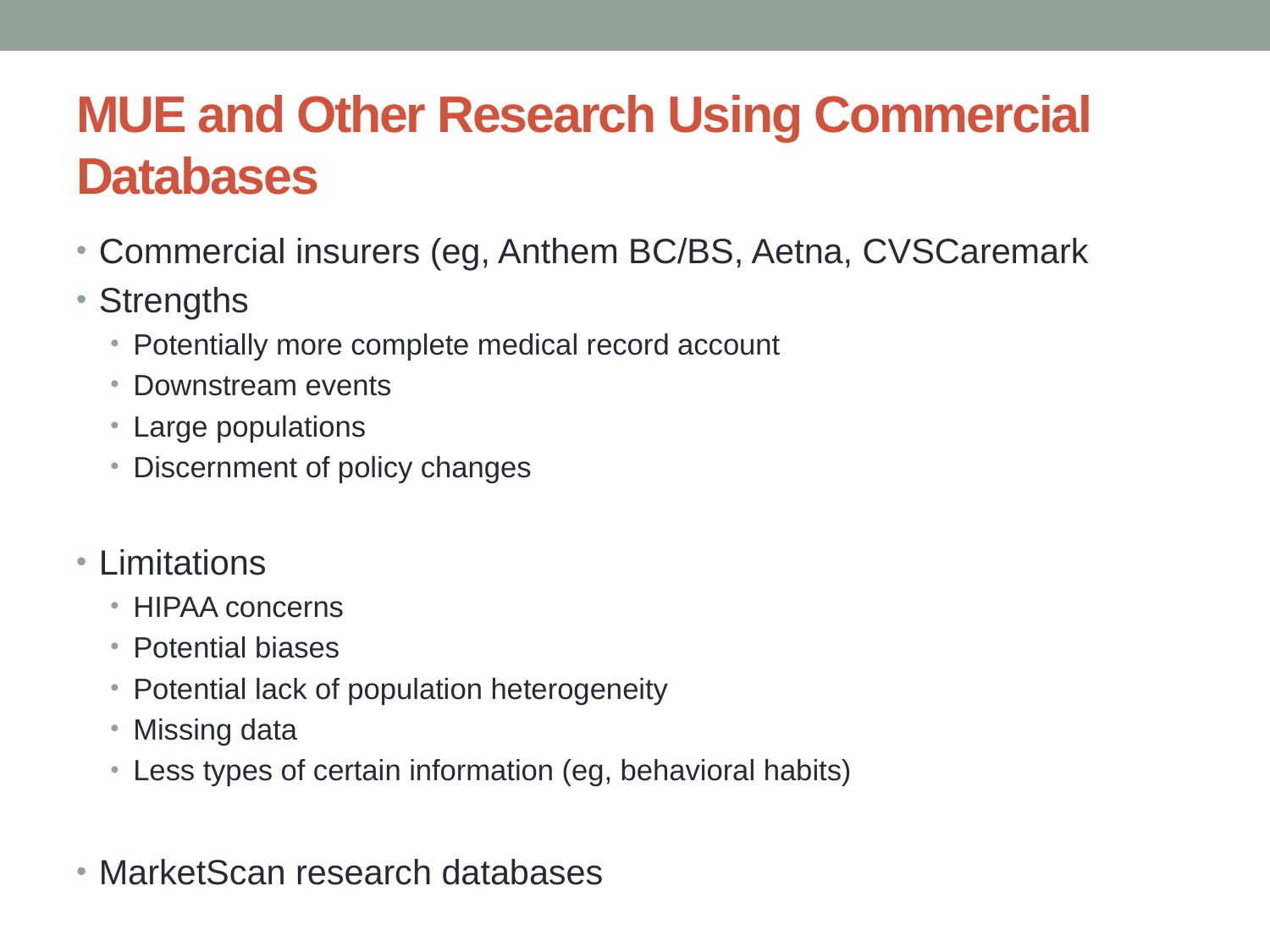

# MUE and Other Research Using Commercial Databases
Commercial insurers (eg, Anthem BC/BS, Aetna, CVSCaremark
Strengths
Potentially more complete medical record account
Downstream events
Large populations
Discernment of policy changes

Limitations
HIPAA concerns
Potential biases
Potential lack of population heterogeneity
Missing data
Less types of certain information (eg, behavioral habits)

MarketScan research databases